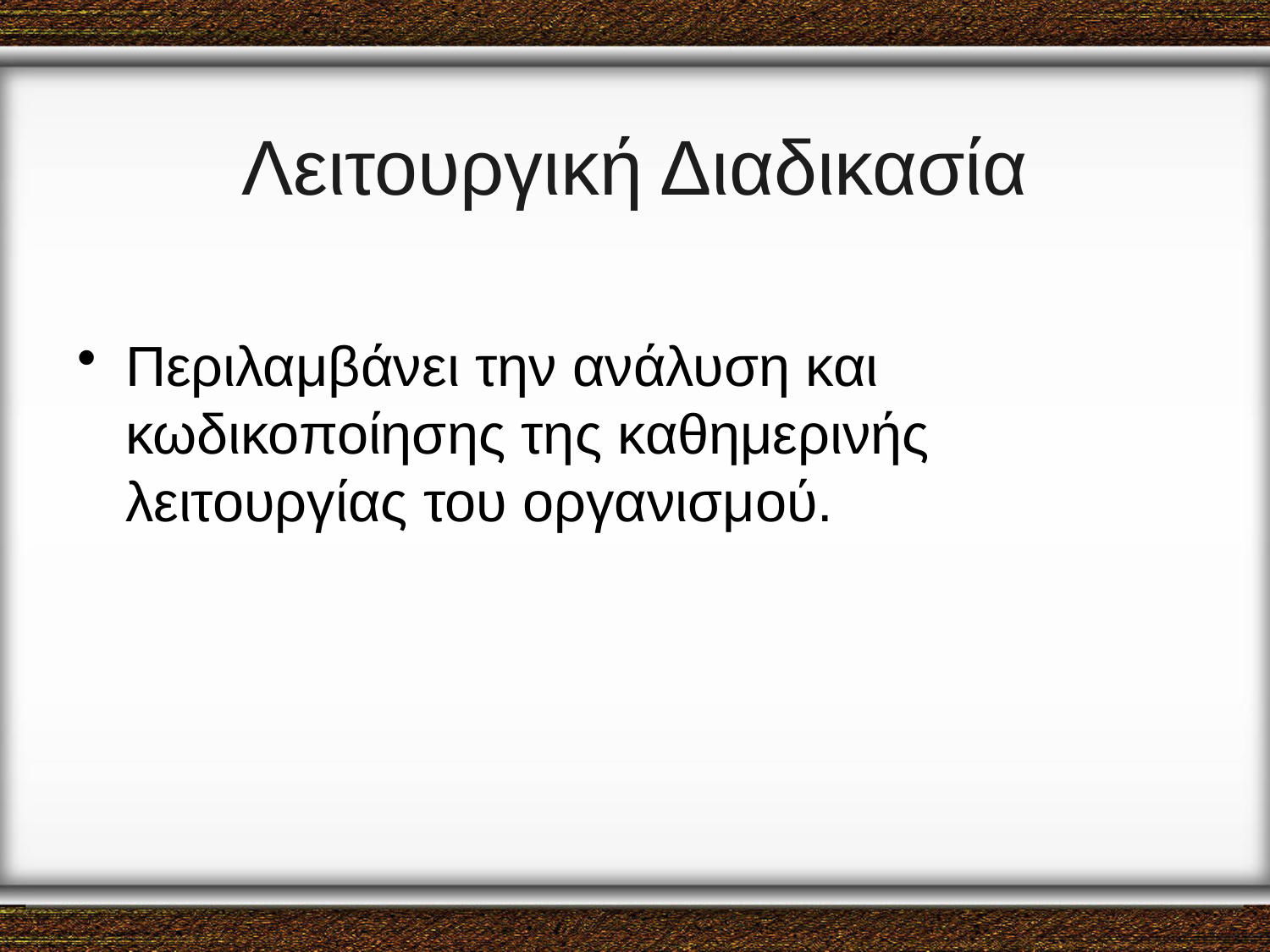

# Λειτουργική Διαδικασία
Περιλαμβάνει την ανάλυση και κωδικοποίησης της καθημερινής λειτουργίας του οργανισμού.